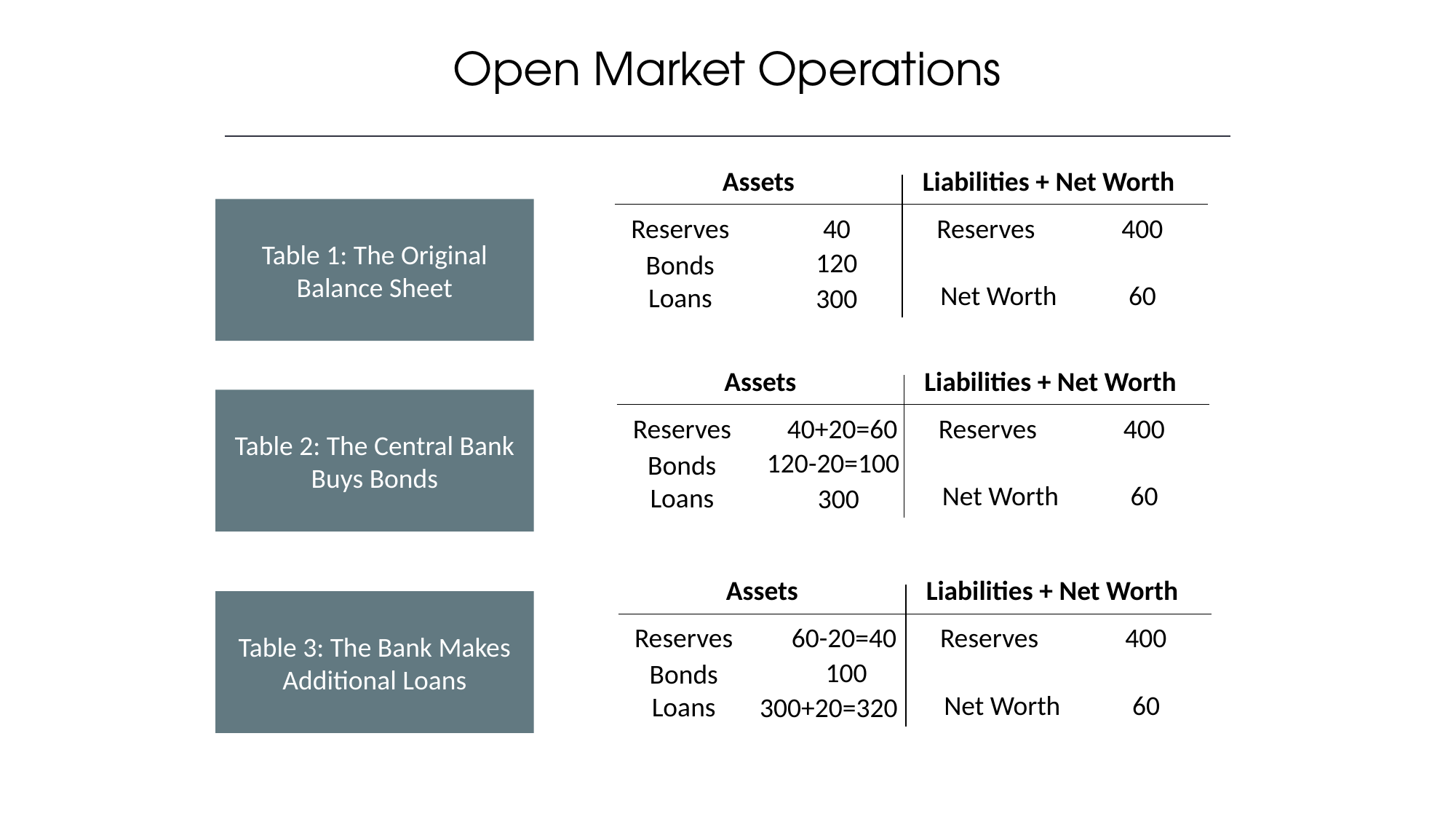

Open Market Operations
Assets
Liabilities + Net Worth

Table 1: The Original Balance Sheet

Reserves
40
Reserves
400
120
Bonds
Net Worth
60
Loans
300
Assets
Liabilities + Net Worth

Table 2: The Central Bank Buys Bonds

Reserves
40+20=60
Reserves
400
120-20=100
Bonds
Net Worth
60
Loans
300
Assets
Liabilities + Net Worth

Table 3: The Bank Makes Additional Loans

Reserves
60-20=40
Reserves
400
100
Bonds
Net Worth
60
Loans
300+20=320